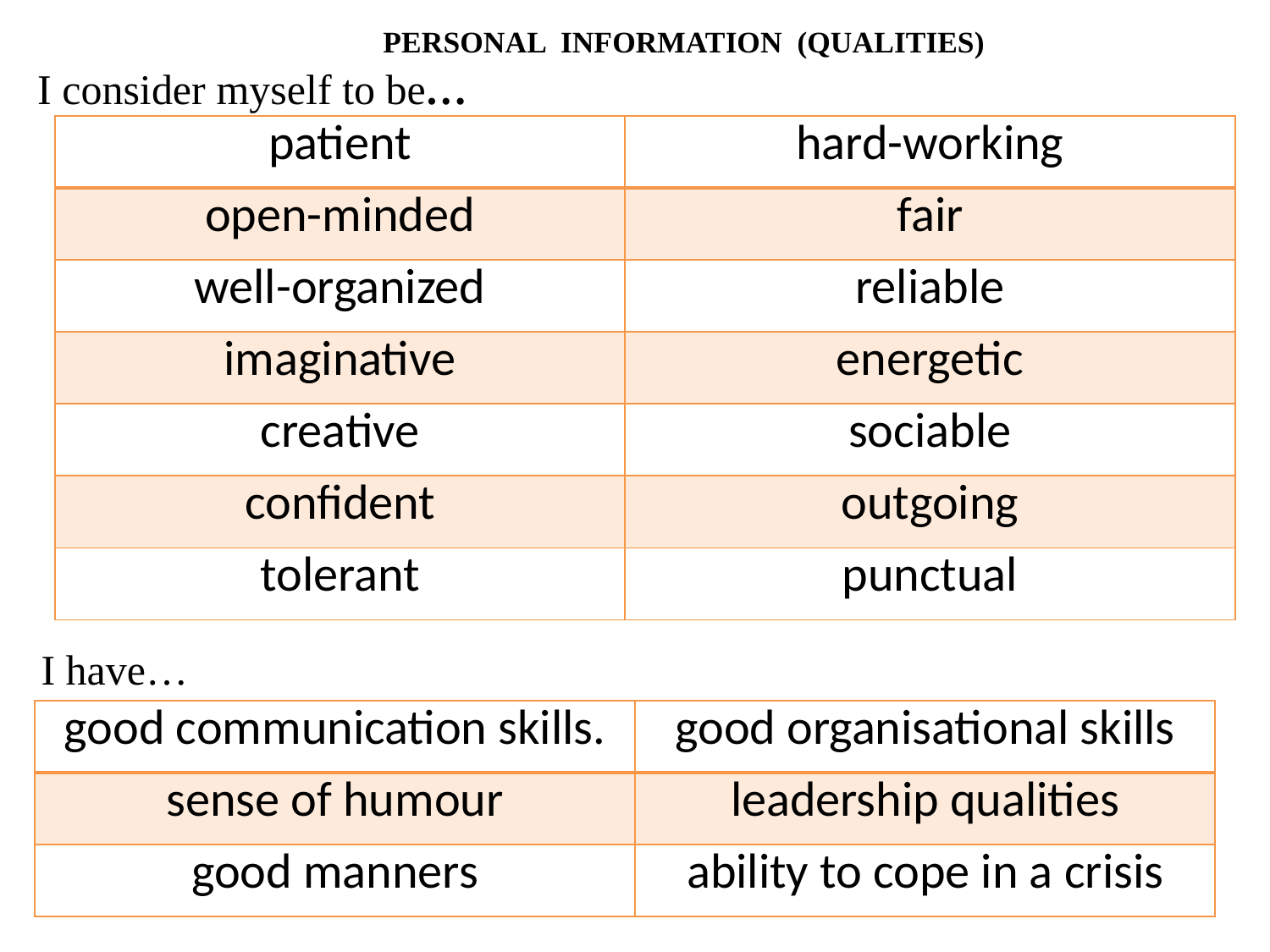

# PERSONAL  INFORMATION  (QUALITIES)
I consider myself to be…

| patient | hard-working |
| --- | --- |
| open-minded | fair |
| well-organized | reliable |
| imaginative | energetic |
| creative | sociable |
| confident | outgoing |
| tolerant | punctual |
I have…
| good communication skills. | good organisational skills |
| --- | --- |
| sense of humour | leadership qualities |
| good manners | ability to cope in a crisis |